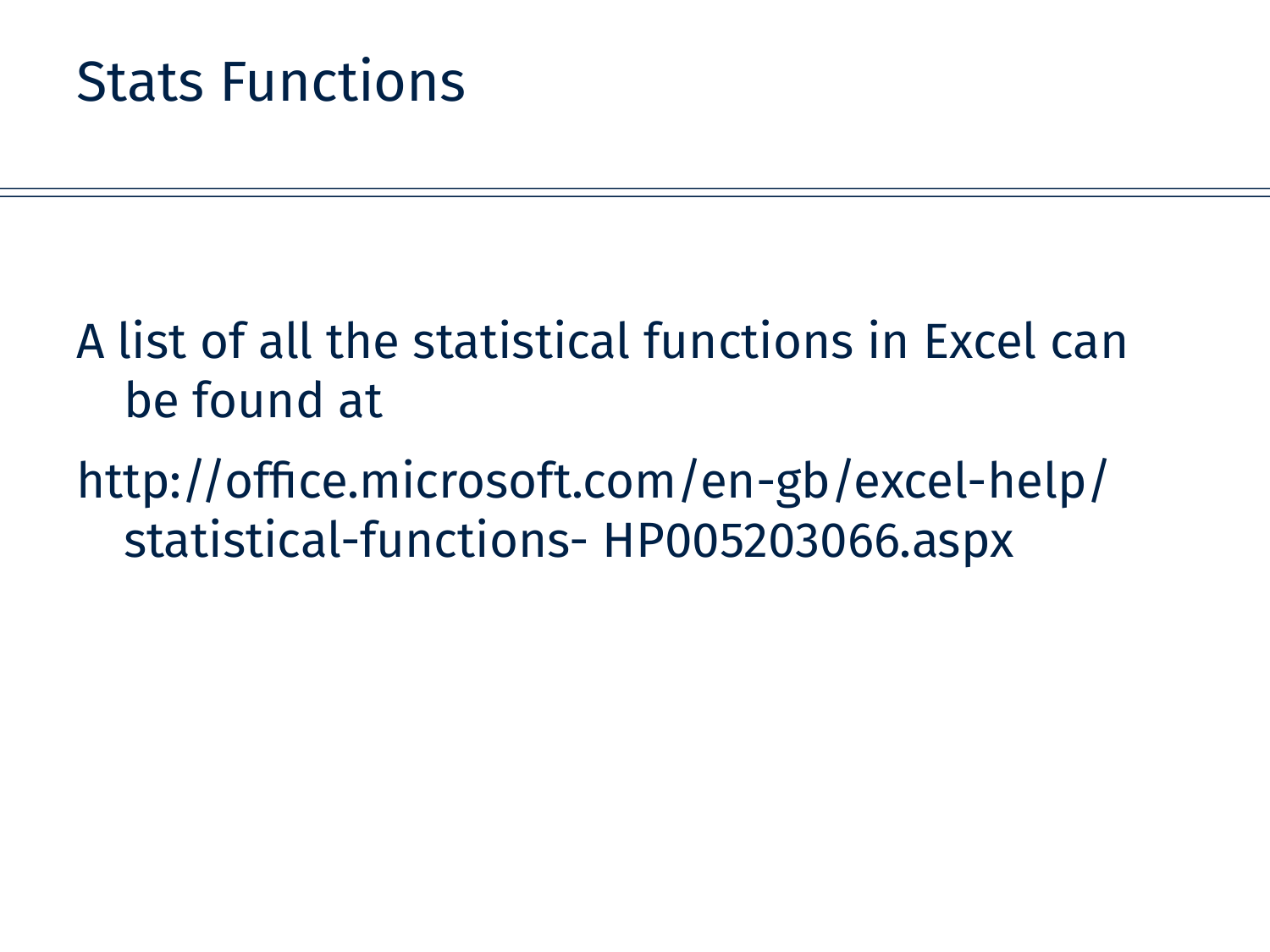

# Stats Functions

A list of all the statistical functions in Excel can be found at
http://office.microsoft.com/en-gb/excel-help/statistical-functions- HP005203066.aspx